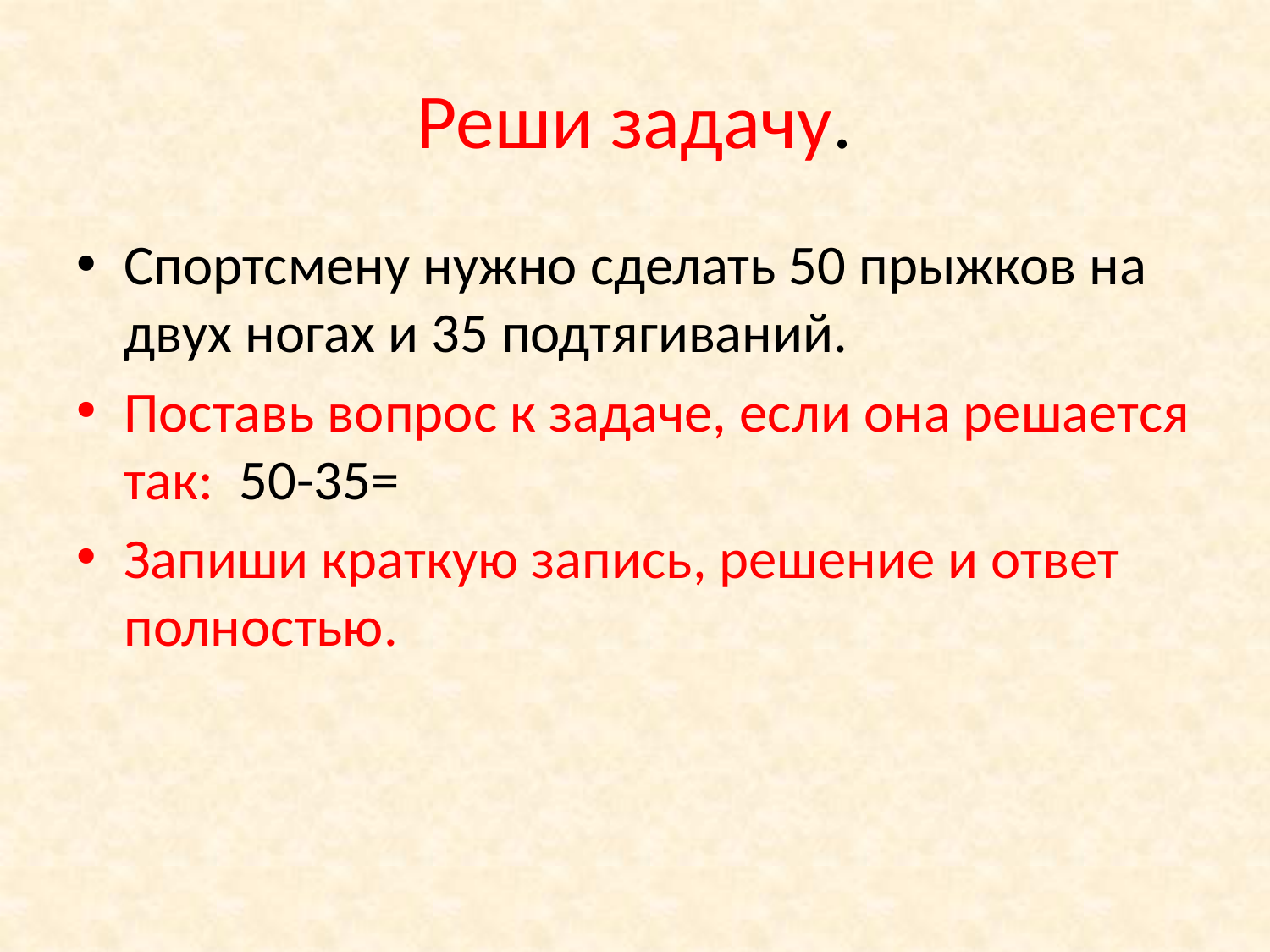

# Реши задачу.
Спортсмену нужно сделать 50 прыжков на двух ногах и 35 подтягиваний.
Поставь вопрос к задаче, если она решается так:  50-35=
Запиши краткую запись, решение и ответ полностью.